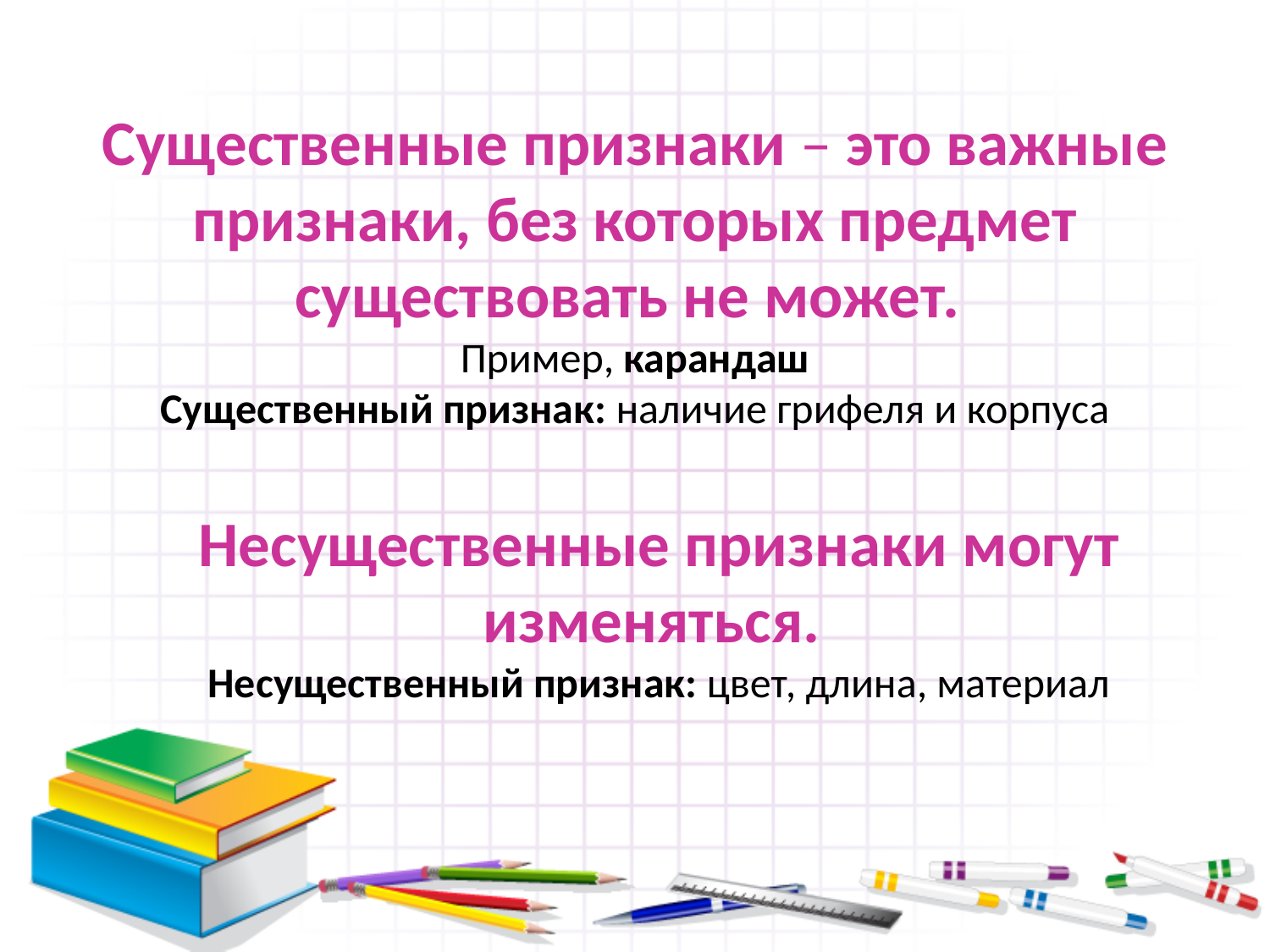

# Существенные признаки – это важные признаки, без которых предмет существовать не может. Пример, карандаш Существенный признак: наличие грифеля и корпуса
Несущественные признаки могут изменяться.
Несущественный признак: цвет, длина, материал